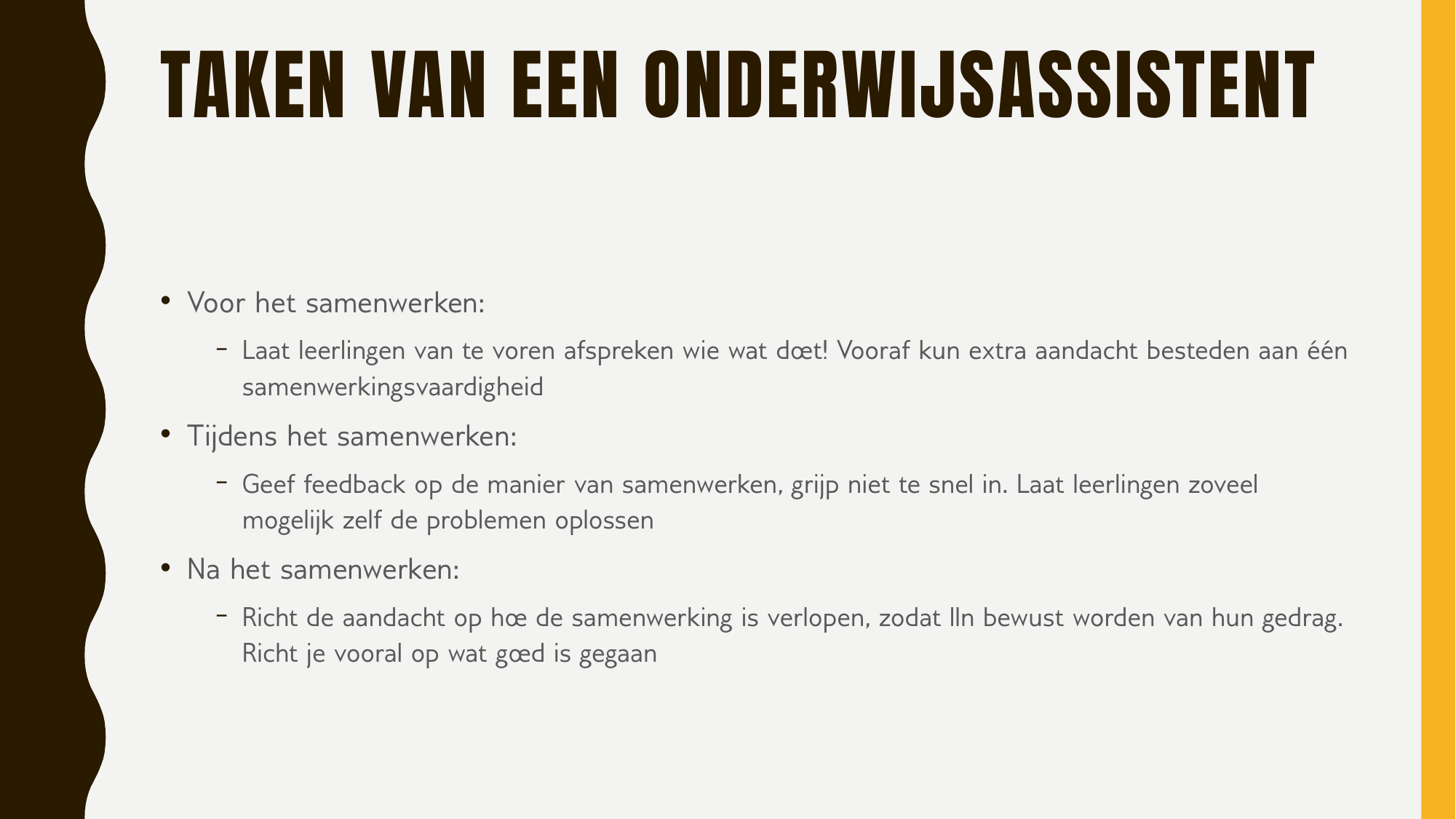

# Taken van een onderwijsassistent
Voor het samenwerken:
Laat leerlingen van te voren afspreken wie wat doet! Vooraf kun extra aandacht besteden aan één samenwerkingsvaardigheid
Tijdens het samenwerken:
Geef feedback op de manier van samenwerken, grijp niet te snel in. Laat leerlingen zoveel mogelijk zelf de problemen oplossen
Na het samenwerken:
Richt de aandacht op hoe de samenwerking is verlopen, zodat lln bewust worden van hun gedrag. Richt je vooral op wat goed is gegaan